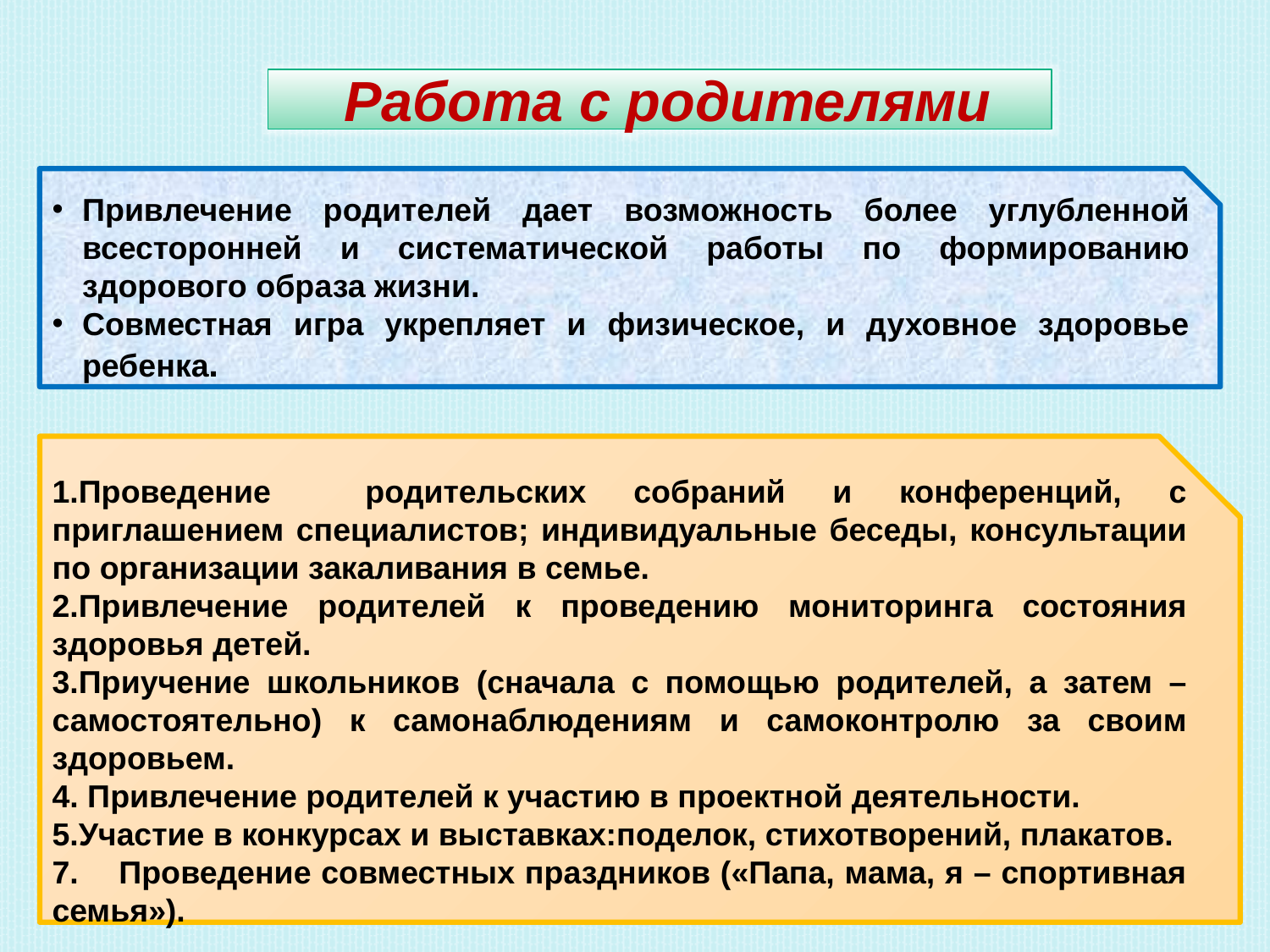

Работа с родителями
Привлечение родителей дает возможность более углубленной всесторонней и систематической работы по формированию здорового образа жизни.
Совместная игра укрепляет и физическое, и духовное здоровье ребенка.
1.Проведение  родительских собраний и конференций, с приглашением специалистов; индивидуальные беседы, консультации по организации закаливания в семье.
2.Привлечение родителей к проведению мониторинга состояния здоровья детей.
3.Приучение школьников (сначала с помощью родителей, а затем – самостоятельно) к самонаблюдениям и самоконтролю за своим здоровьем.
4. Привлечение родителей к участию в проектной деятельности.
5.Участие в конкурсах и выставках:поделок, стихотворений, плакатов.
7.    Проведение совместных праздников («Папа, мама, я – спортивная семья»).